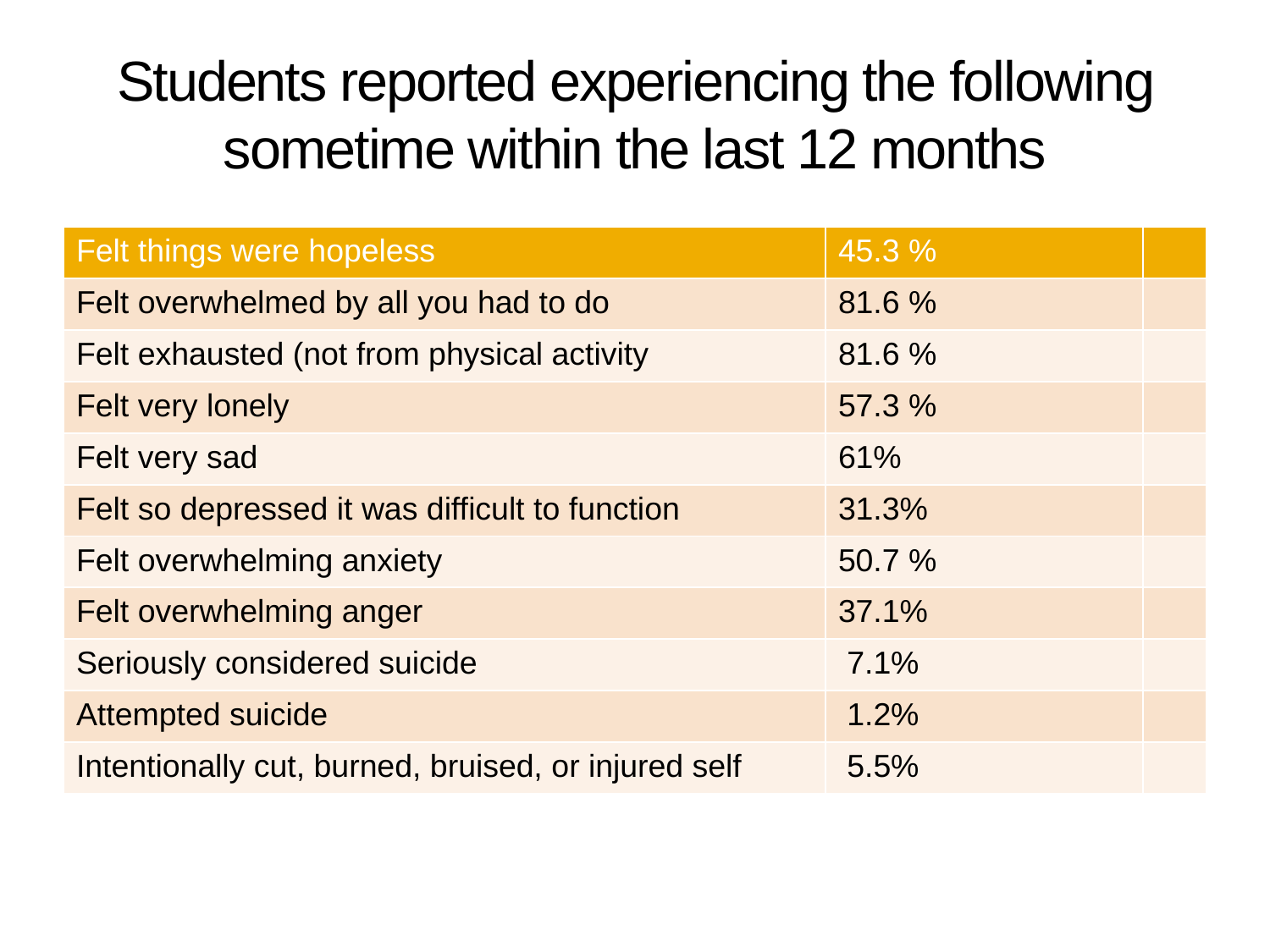

Students reported experiencing the following sometime within the last 12 months
| Felt things were hopeless | 45.3 % |  |
| --- | --- | --- |
| Felt overwhelmed by all you had to do | 81.6 % |  |
| Felt exhausted (not from physical activity | 81.6 % |  |
| Felt very lonely | 57.3 % |  |
| Felt very sad | 61% |  |
| Felt so depressed it was difficult to function | 31.3% |  |
| Felt overwhelming anxiety | 50.7 % |  |
| Felt overwhelming anger | 37.1% |  |
| Seriously considered suicide | 7.1% |  |
| Attempted suicide | 1.2% |  |
| Intentionally cut, burned, bruised, or injured self | 5.5% |  |